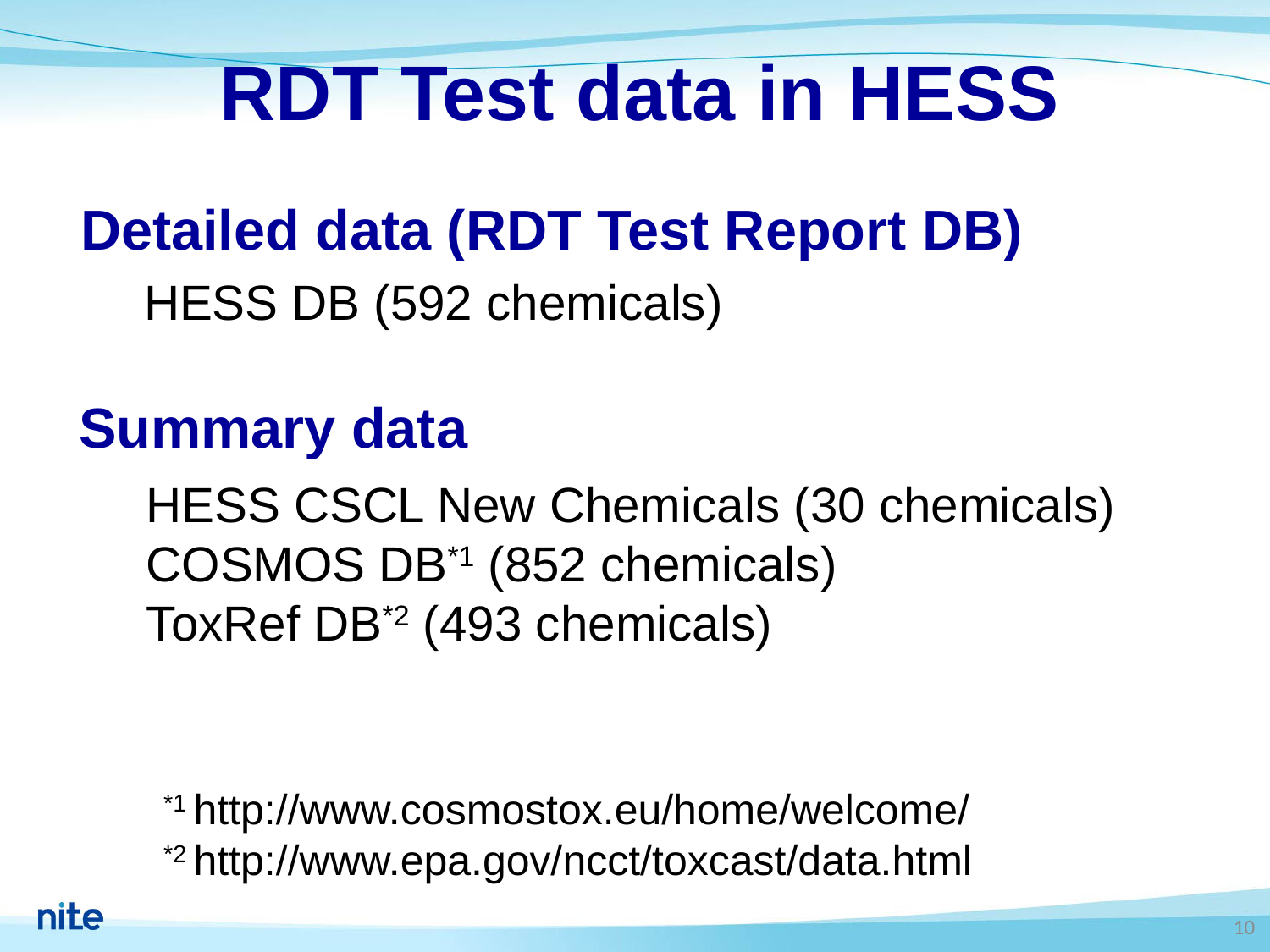

RDT Test data in HESS

Detailed data (RDT Test Report DB)
HESS DB (592 chemicals)
Summary data
HESS CSCL New Chemicals (30 chemicals)
COSMOS DB*1 (852 chemicals)
ToxRef DB*2 (493 chemicals)
*1 http://www.cosmostox.eu/home/welcome/
*2 http://www.epa.gov/ncct/toxcast/data.html
10